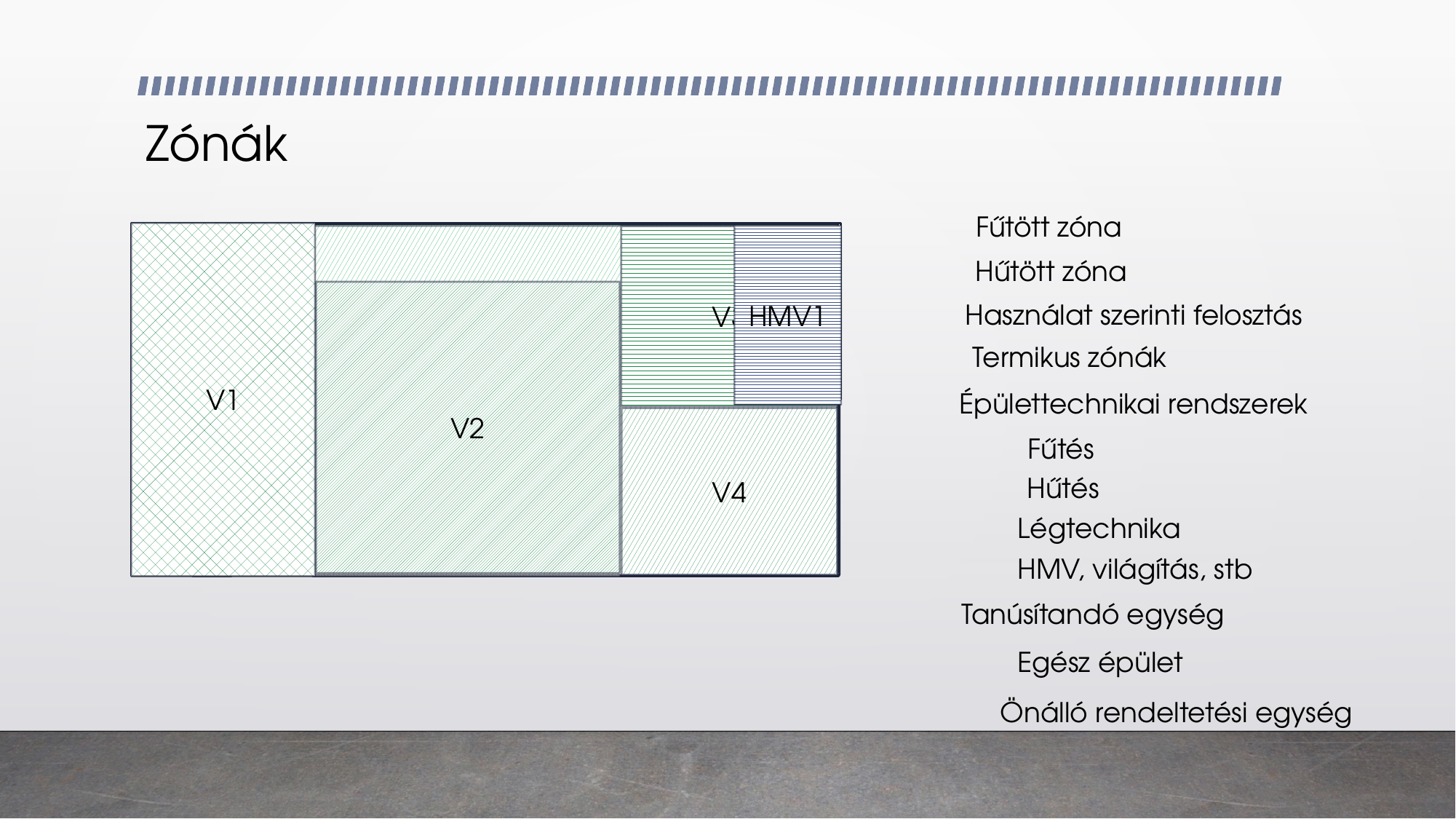

# Zónák
Fűtött zóna
V1
L3
F1
Könnyűszerkezetes

Nehéz
H1
L1
Iroda

L2

F3
T2
HMV1
V3
T1
Öltöző és fürdő
Hűtött zóna
Műhely
F2

V2
Használat szerinti felosztás

Termikus zónák
Épülettechnikai rendszerek

Raktár

V4
Fűtés
Hűtés

Légtechnika
HMV, világítás, stb
Tanúsítandó egység
Egész épület
Önálló rendeltetési egység